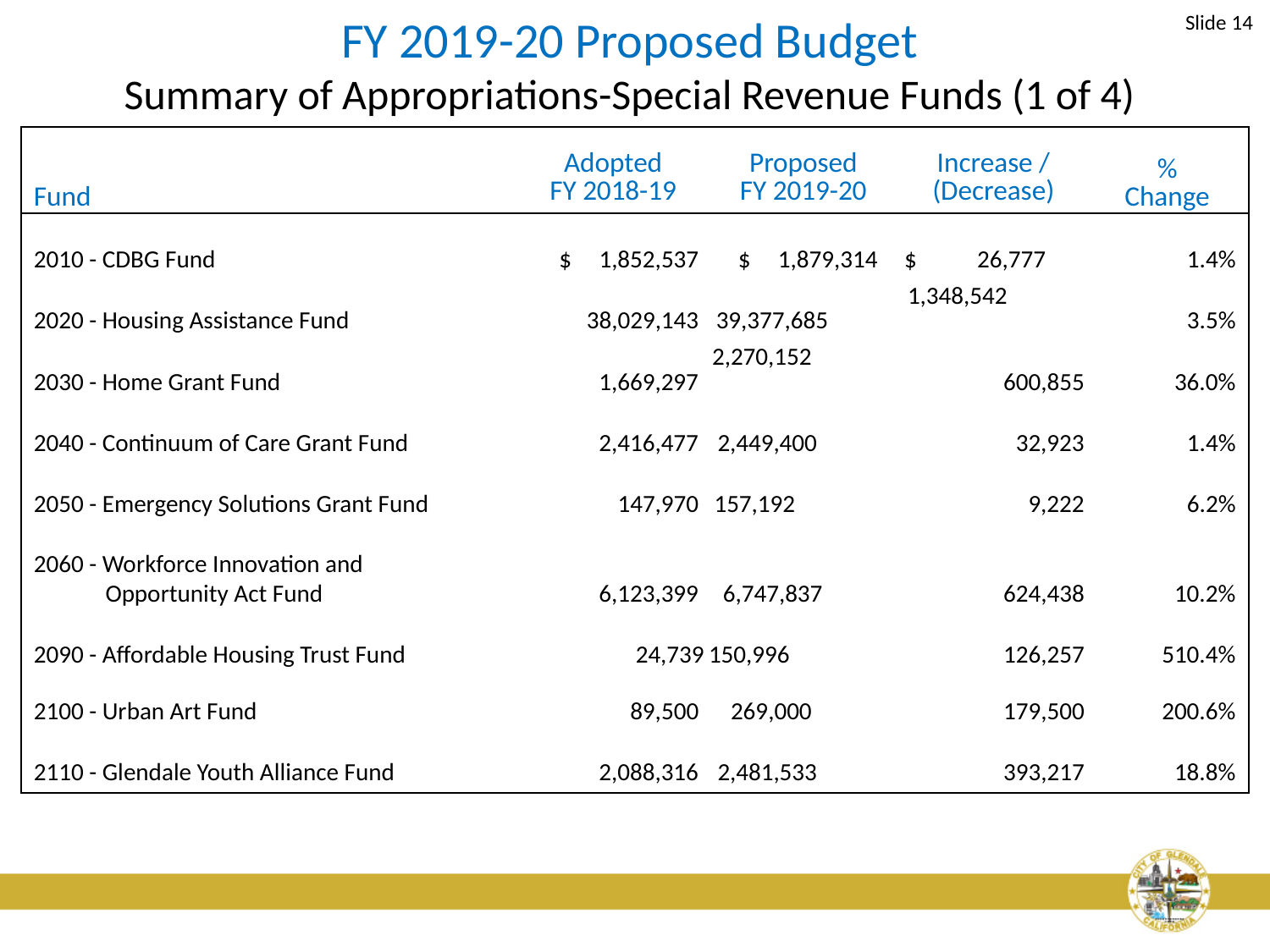

Slide 14
# FY 2019-20 Proposed Budget Summary of Appropriations-Special Revenue Funds (1 of 4)
| Fund | Adopted FY 2018-19 | Proposed FY 2019-20 | Increase / (Decrease) | % Change |
| --- | --- | --- | --- | --- |
| 2010 - CDBG Fund | $ 1,852,537 | $ 1,879,314 | $ 26,777 | 1.4% |
| 2020 - Housing Assistance Fund | 38,029,143 | 39,377,685 | 1,348,542 | 3.5% |
| 2030 - Home Grant Fund | 1,669,297 | 2,270,152 | 600,855 | 36.0% |
| 2040 - Continuum of Care Grant Fund | 2,416,477 | 2,449,400 | 32,923 | 1.4% |
| 2050 - Emergency Solutions Grant Fund | 147,970 | 157,192 | 9,222 | 6.2% |
| 2060 - Workforce Innovation and Opportunity Act Fund | 6,123,399 | 6,747,837 | 624,438 | 10.2% |
| 2090 - Affordable Housing Trust Fund | 24,739 | 150,996 | 126,257 | 510.4% |
| 2100 - Urban Art Fund | 89,500 | 269,000 | 179,500 | 200.6% |
| 2110 - Glendale Youth Alliance Fund | 2,088,316 | 2,481,533 | 393,217 | 18.8% |
|  |  |  |  |  |